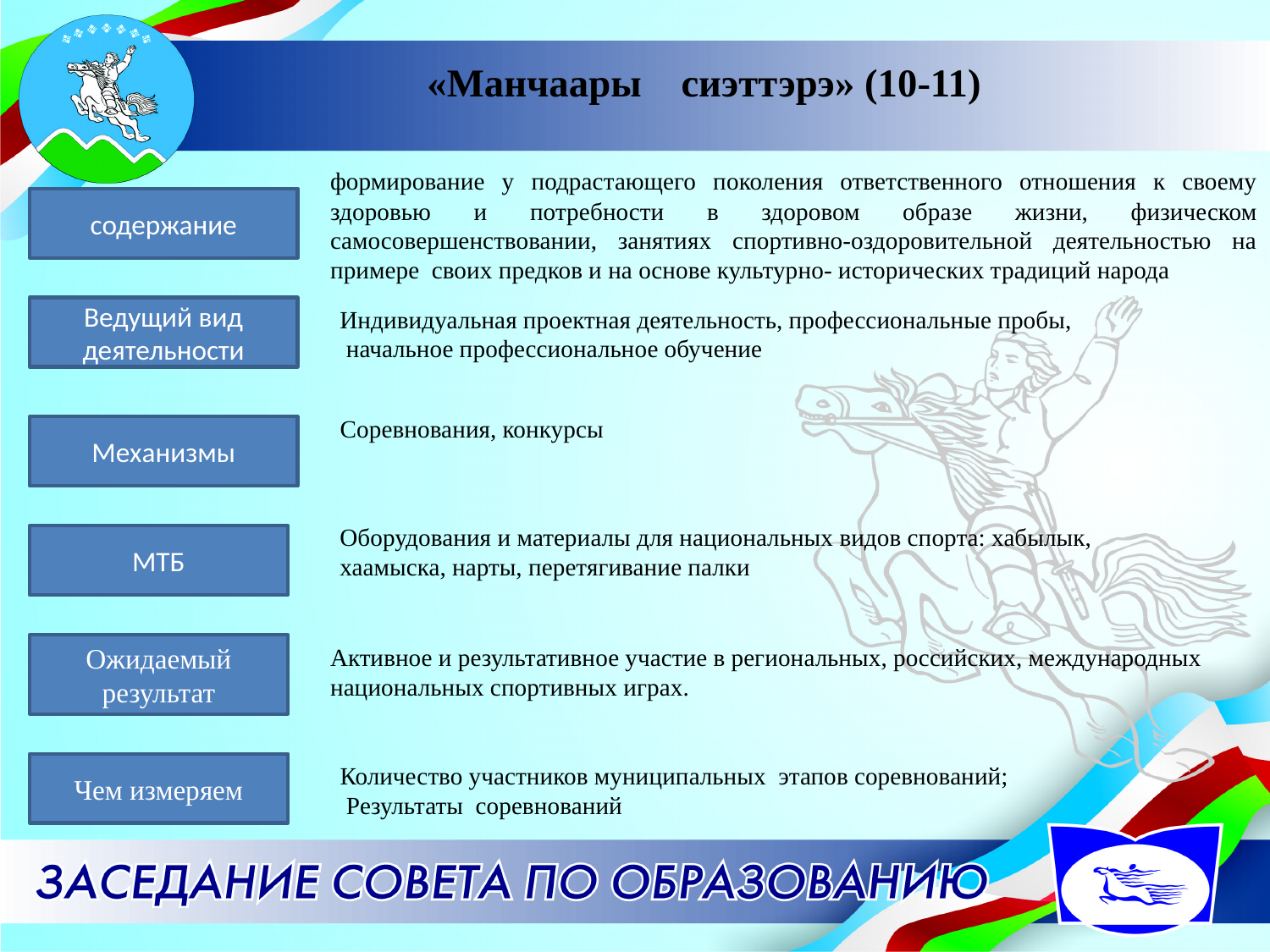

# «Манчаары    сиэттэрэ» (10-11)
формирование у подрастающего поколения ответственного отношения к своему здоровью и потребности в здоровом образе жизни, физическом самосовершенствовании, занятиях спортивно-оздоровительной деятельностью на примере  своих предков и на основе культурно- исторических традиций народа
содержание
Ведущий вид деятельности
Индивидуальная проектная деятельность, профессиональные пробы,
 начальное профессиональное обучение
Соревнования, конкурсы
Механизмы
Оборудования и материалы для национальных видов спорта: хабылык, хаамыска, нарты, перетягивание палки
МТБ
Активное и результативное участие в региональных, российских, международных
национальных спортивных играх.
Ожидаемый результат
Чем измеряем
Количество участников муниципальных  этапов соревнований;
 Результаты  соревнований